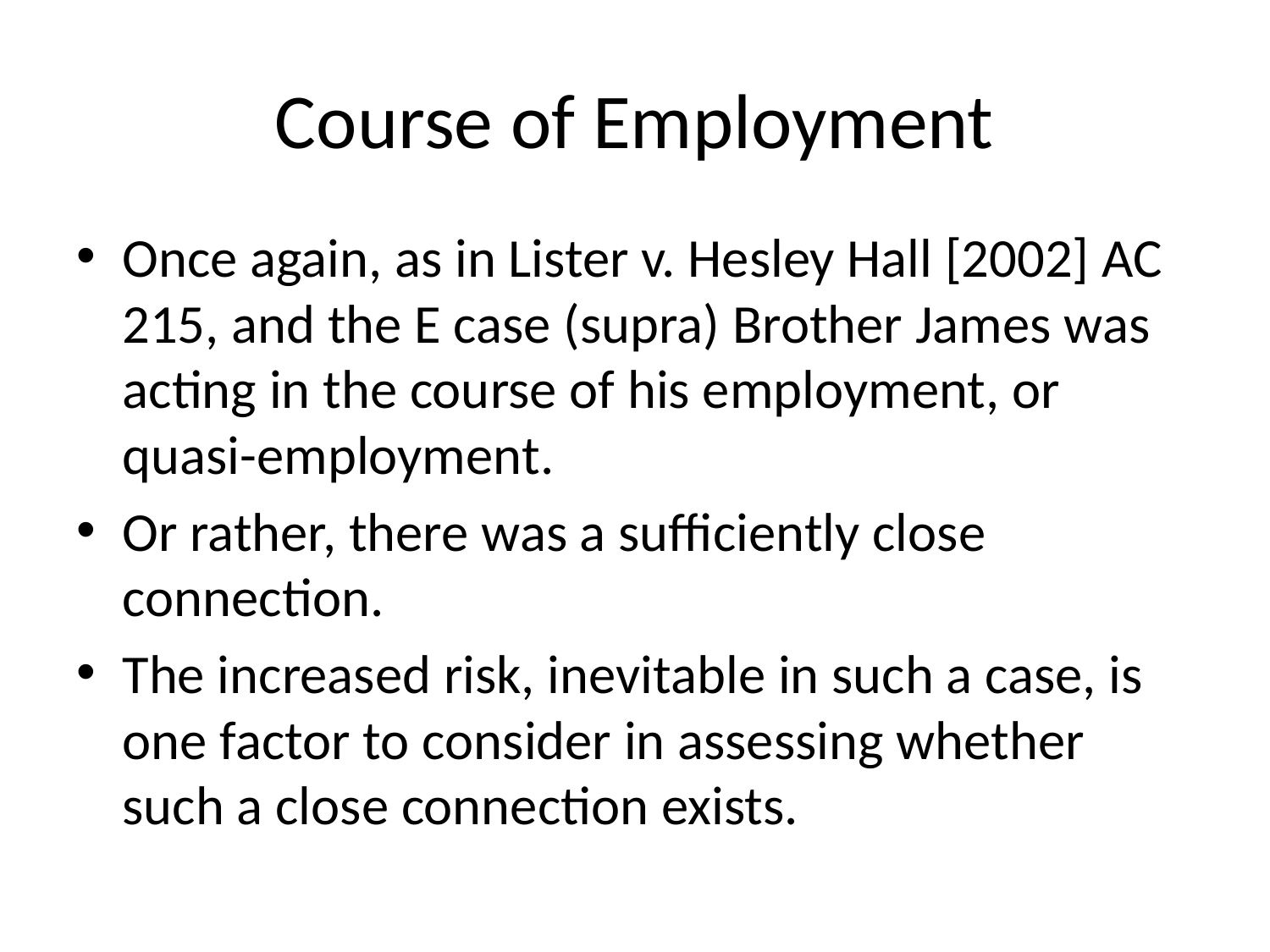

# Course of Employment
Once again, as in Lister v. Hesley Hall [2002] AC 215, and the E case (supra) Brother James was acting in the course of his employment, or quasi-employment.
Or rather, there was a sufficiently close connection.
The increased risk, inevitable in such a case, is one factor to consider in assessing whether such a close connection exists.